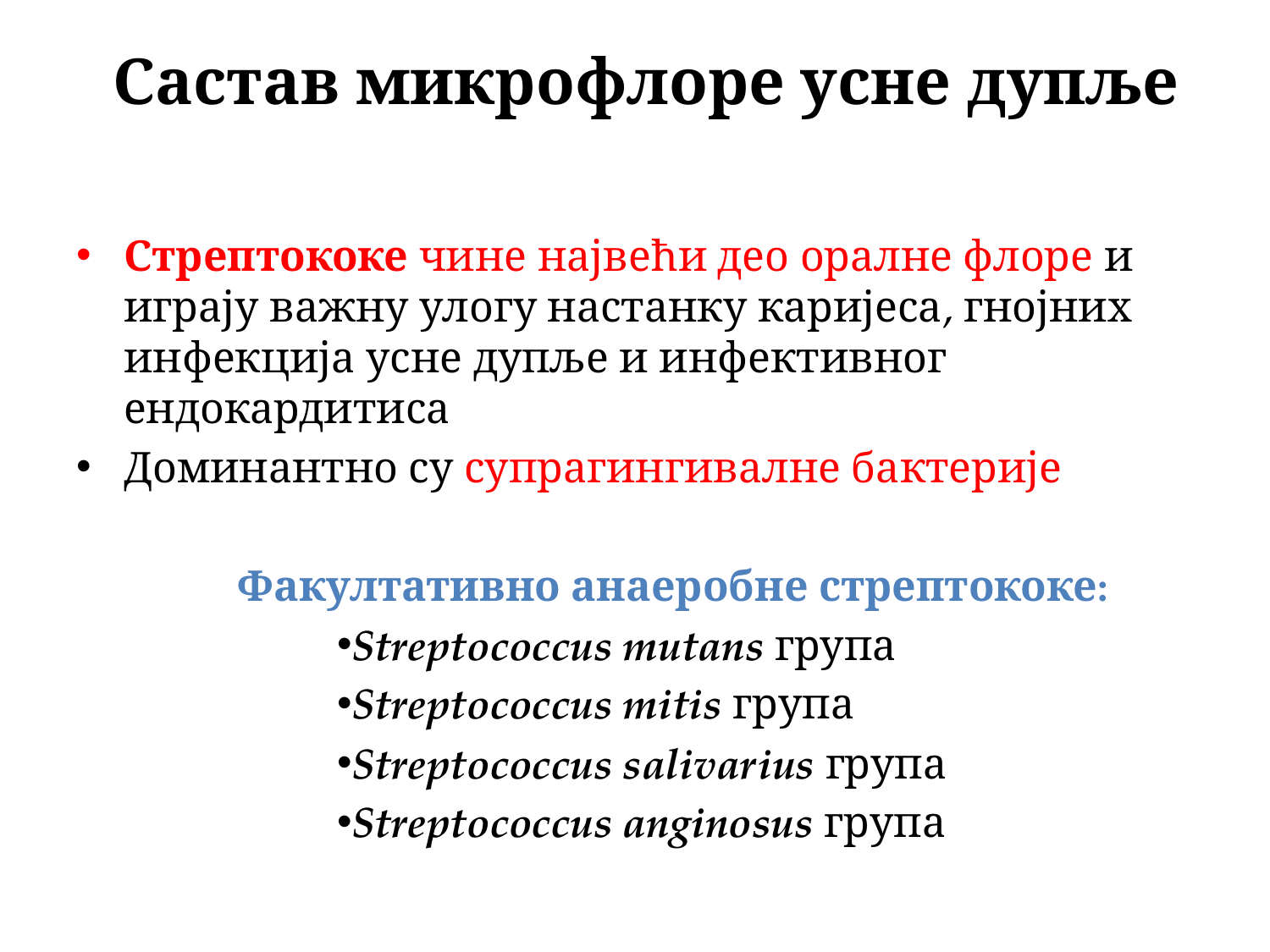

# Састав микрофлоре усне дупље
Стрептококе чине највећи део оралне флоре и играју важну улогу настанку каријеса, гнојних инфекција усне дупље и инфективног ендокардитиса
Доминантно су супрагингивалне бактерије

Факултативно анаеробне стрептококе:
Streptococcus mutans група
Streptococcus mitis група
Streptococcus salivarius група
Streptococcus anginosus група